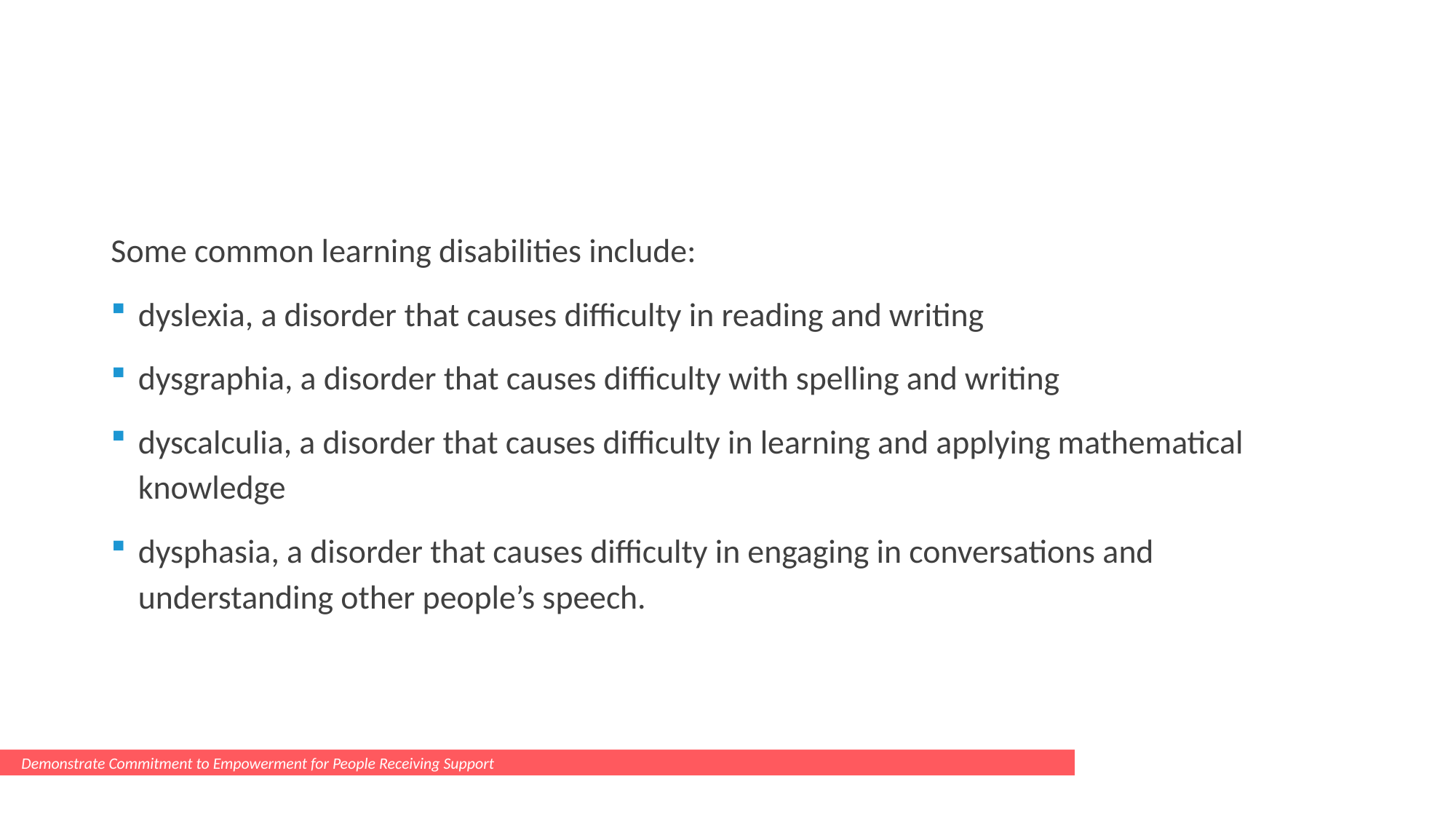

#
Some common learning disabilities include:
dyslexia, a disorder that causes difficulty in reading and writing
dysgraphia, a disorder that causes difficulty with spelling and writing
dyscalculia, a disorder that causes difficulty in learning and applying mathematical knowledge
dysphasia, a disorder that causes difficulty in engaging in conversations and understanding other people’s speech.
Demonstrate Commitment to Empowerment for People Receiving Support